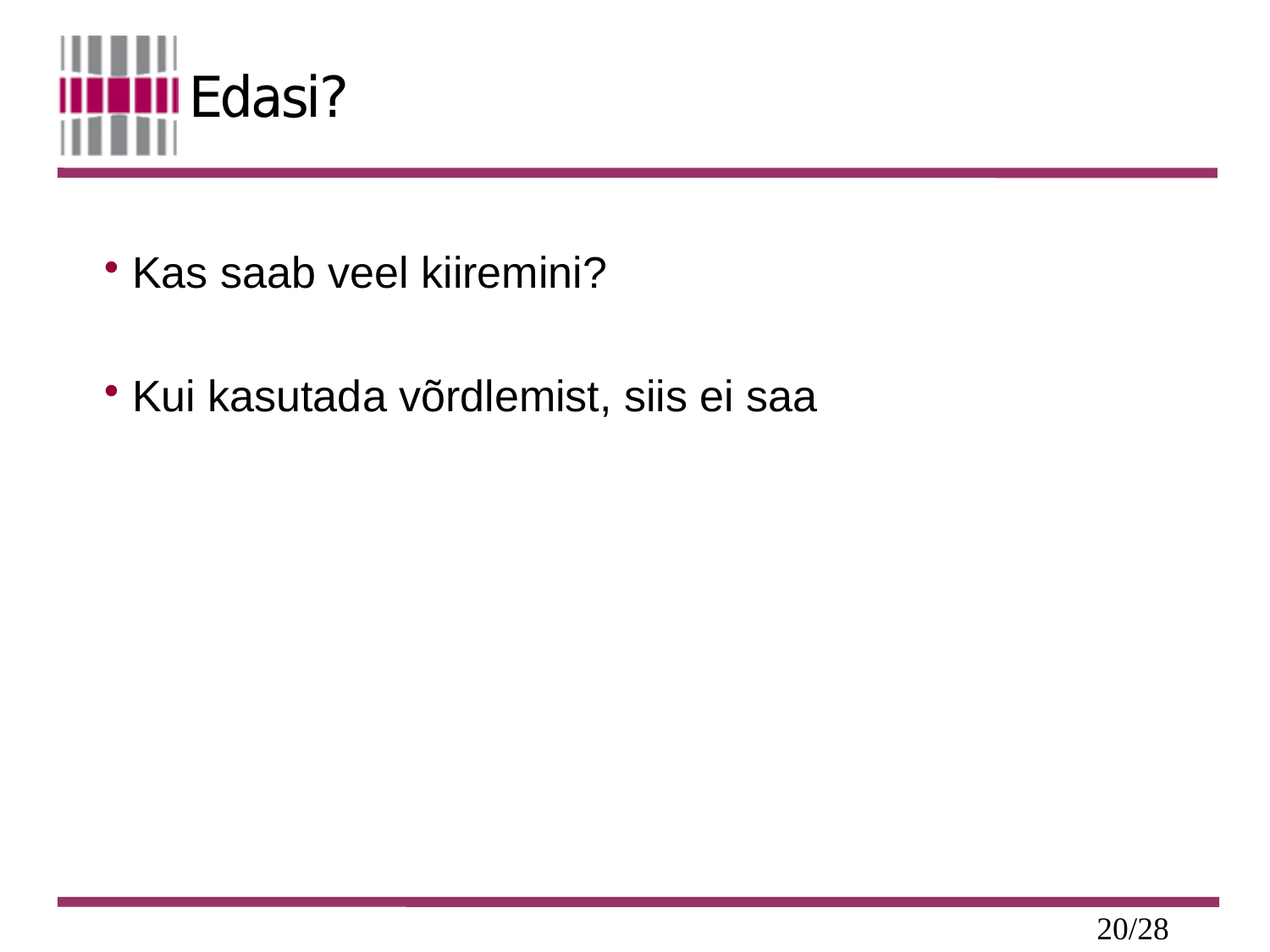

# Edasi?

Kas saab veel kiiremini?

Kui kasutada võrdlemist, siis ei saa